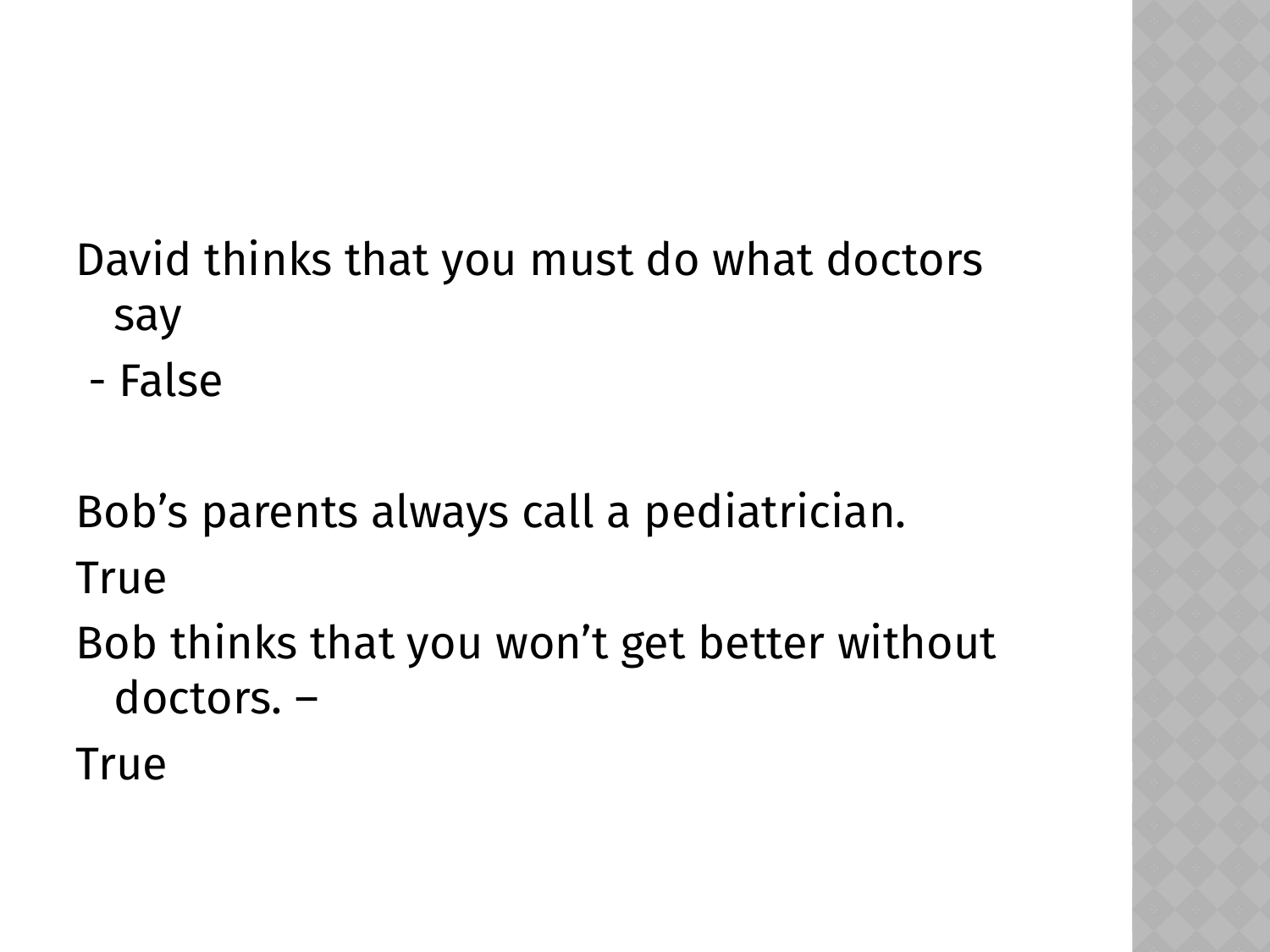

#
David thinks that you must do what doctors say
 - False

Bob’s parents always call a pediatrician.
True
Bob thinks that you won’t get better without doctors. –
True